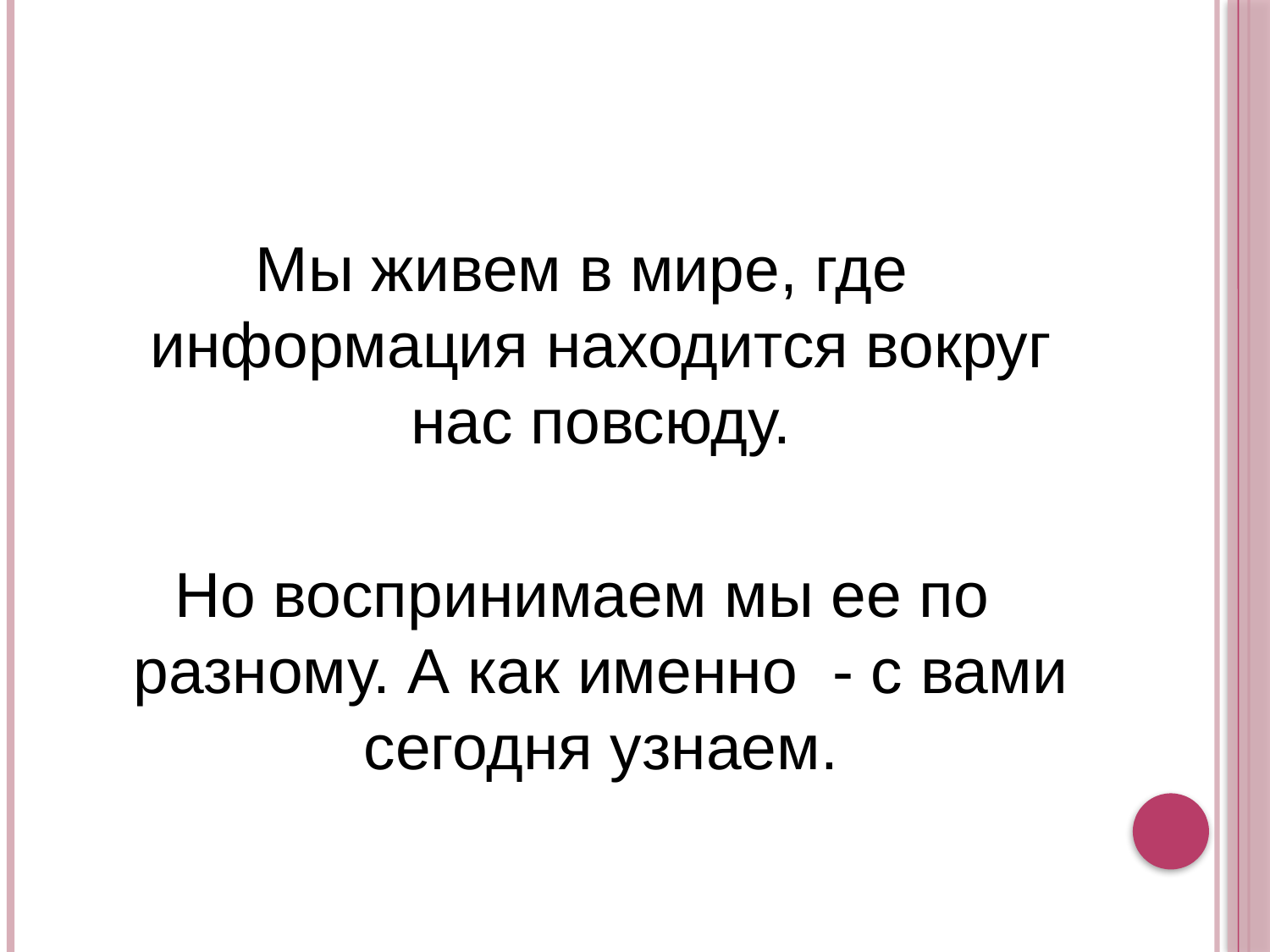

Мы живем в мире, где информация находится вокруг нас повсюду.

Но воспринимаем мы ее по разному. А как именно  - с вами сегодня узнаем.